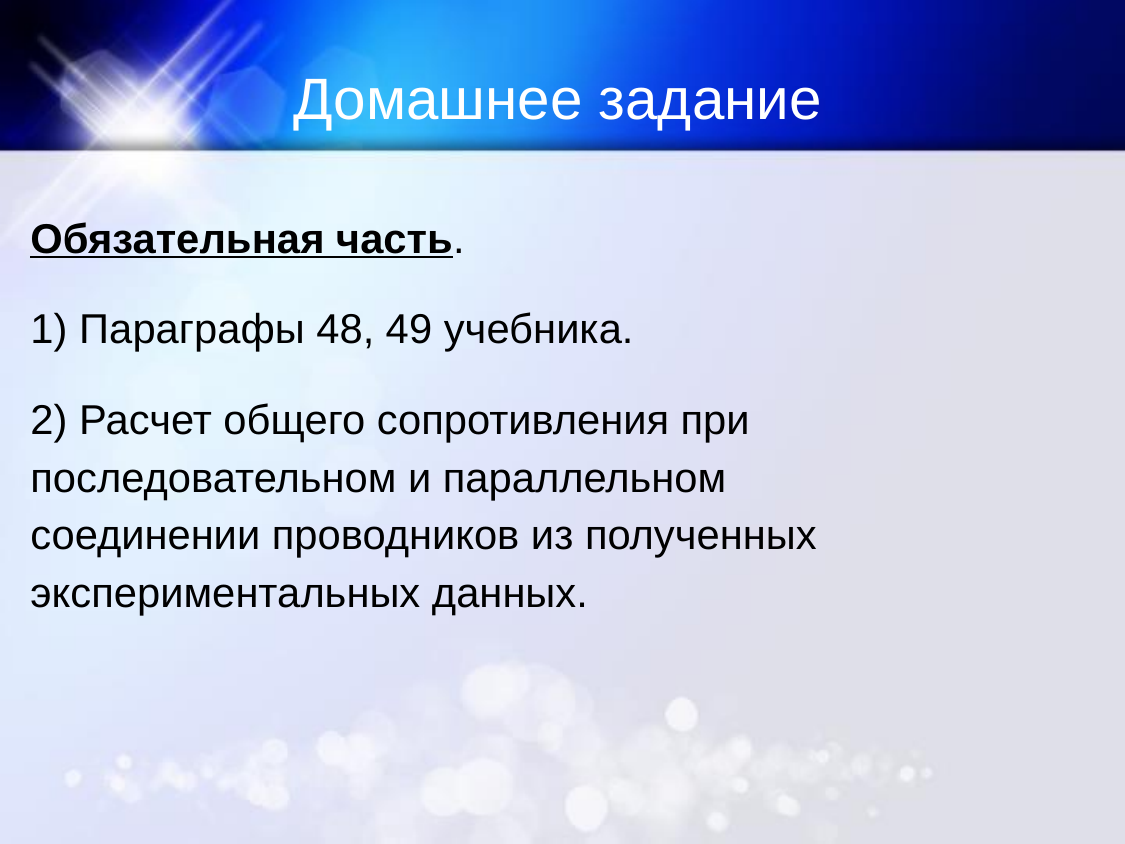

# Домашнее задание
Обязательная часть.
1) Параграфы 48, 49 учебника.
2) Расчет общего сопротивления при последовательном и параллельном соединении проводников из полученных экспериментальных данных.